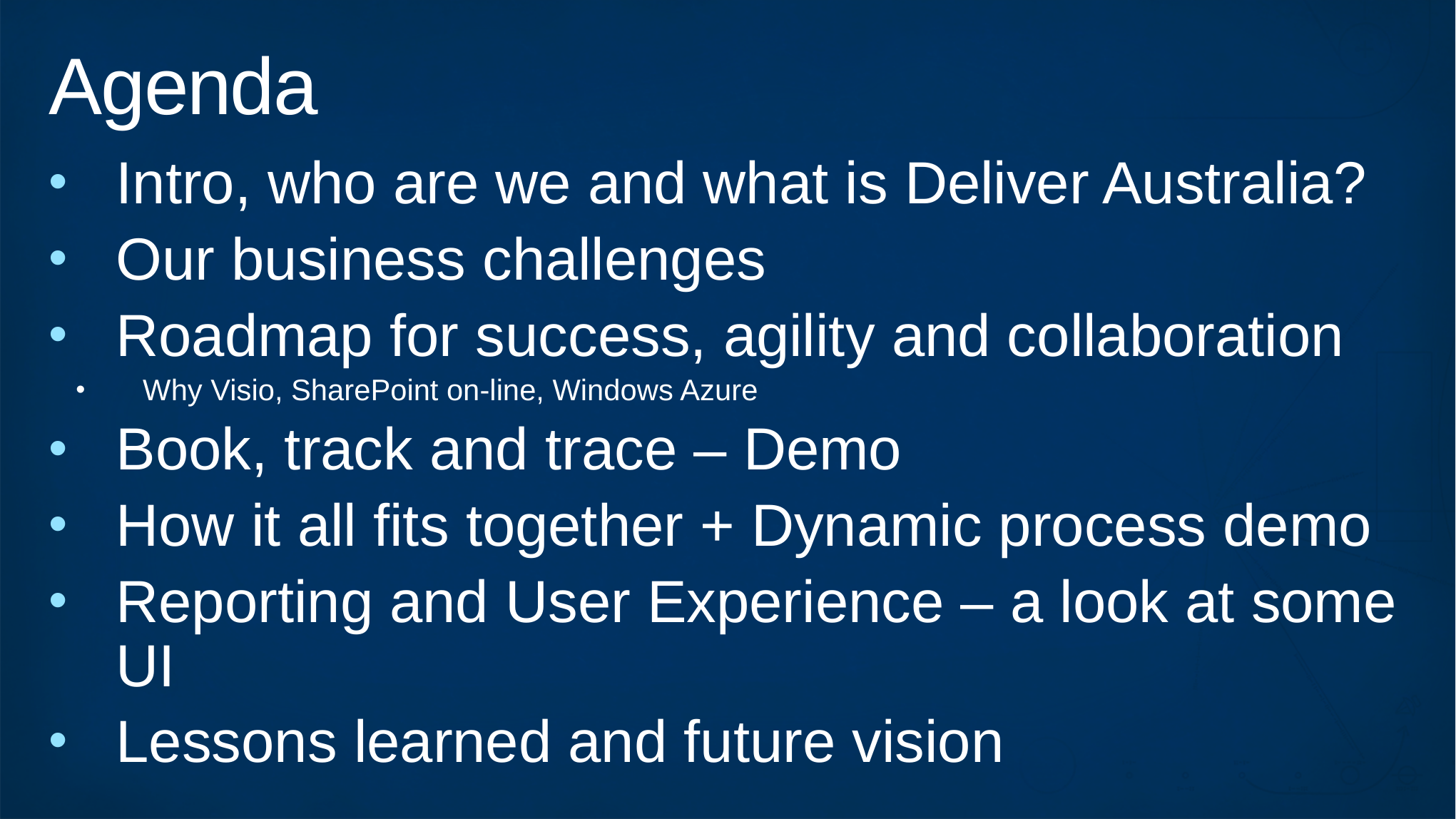

# Agenda
Intro, who are we and what is Deliver Australia?
Our business challenges
Roadmap for success, agility and collaboration
Why Visio, SharePoint on-line, Windows Azure
Book, track and trace – Demo
How it all fits together + Dynamic process demo
Reporting and User Experience – a look at some UI
Lessons learned and future vision